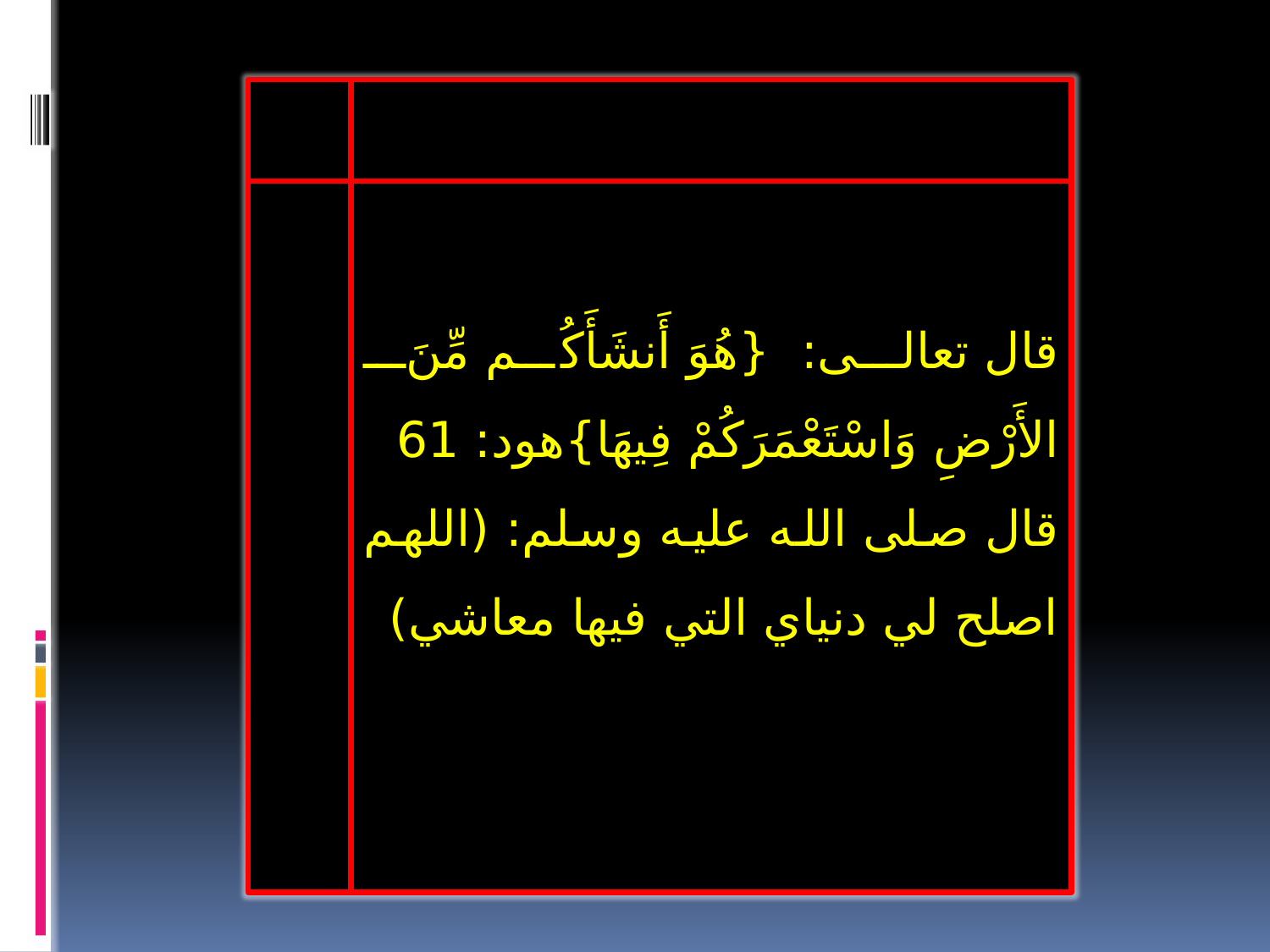

قال تعالى:  {هُوَ أَنشَأَكُم مِّنَ الأَرْضِ وَاسْتَعْمَرَكُمْ فِيهَا}هود: 61
قال صلى الله عليه وسلم: (اللهم اصلح لي دنياي التي فيها معاشي)